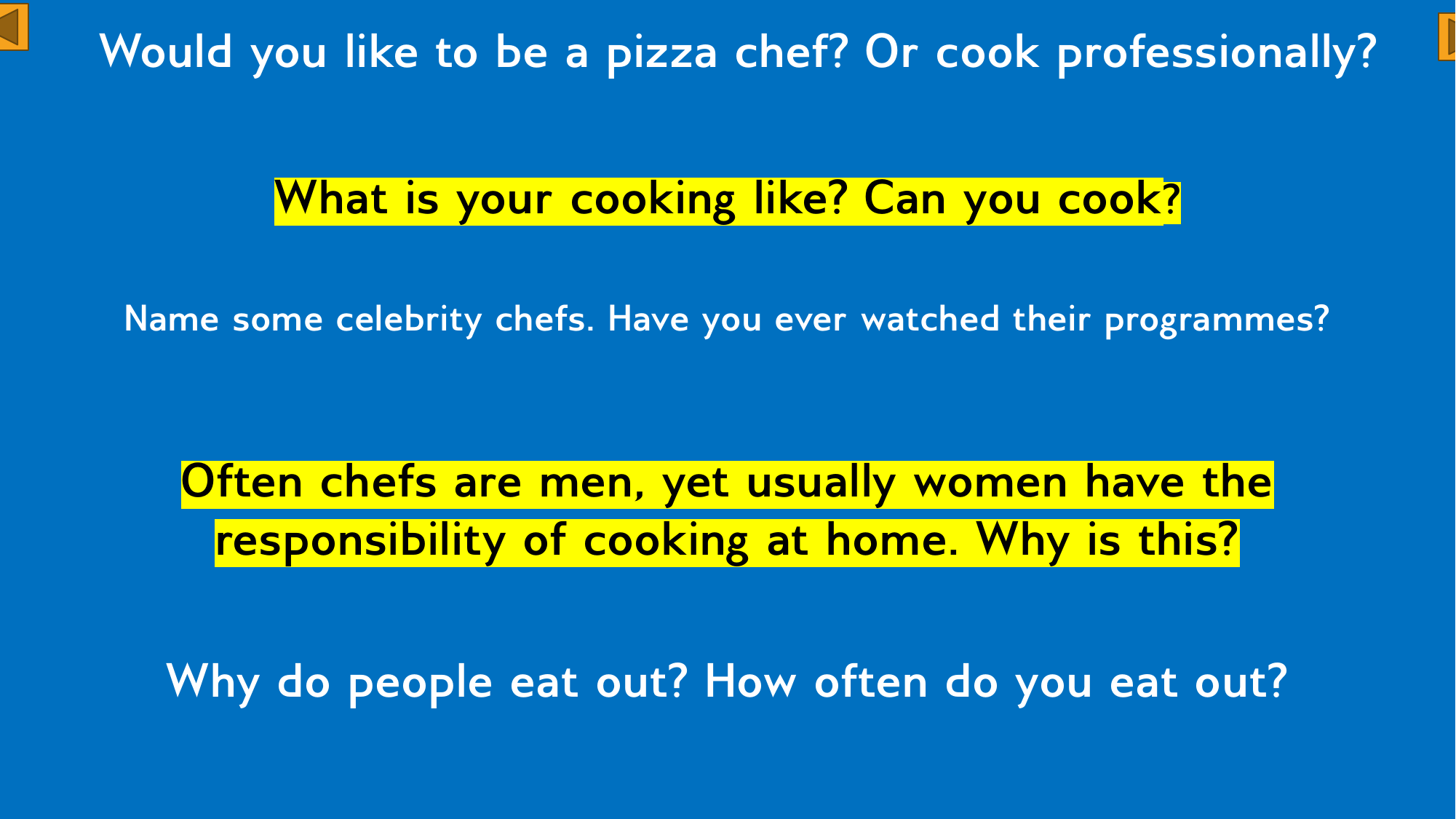

Would you like to be a pizza chef? Or cook professionally?

What is your cooking like? Can you cook?
Name some celebrity chefs. Have you ever watched their programmes?
Often chefs are men, yet usually women have the responsibility of cooking at home. Why is this?
Why do people eat out? How often do you eat out?